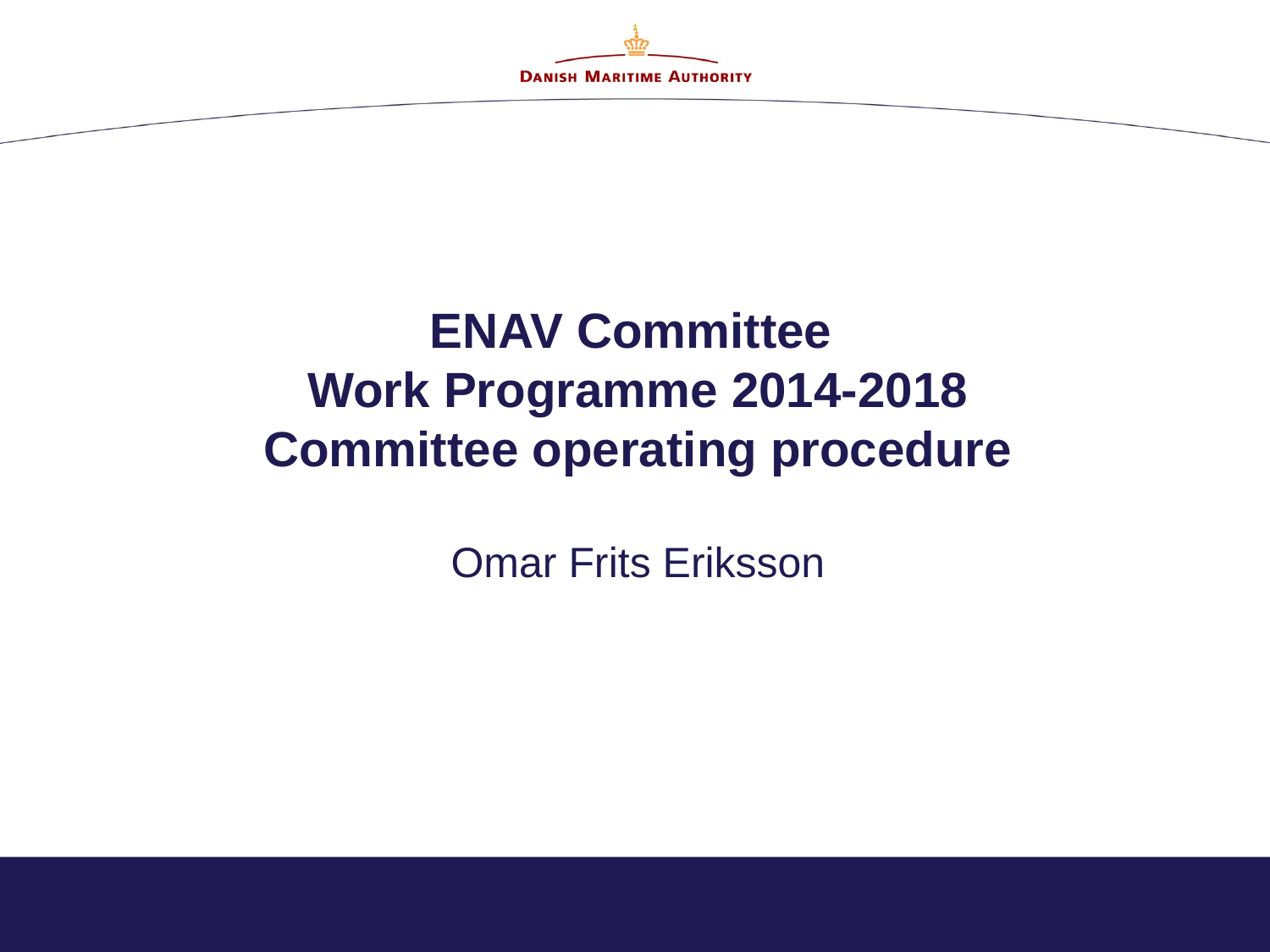

# ENAV Committee Work Programme 2014-2018 Committee operating procedure Omar Frits Eriksson